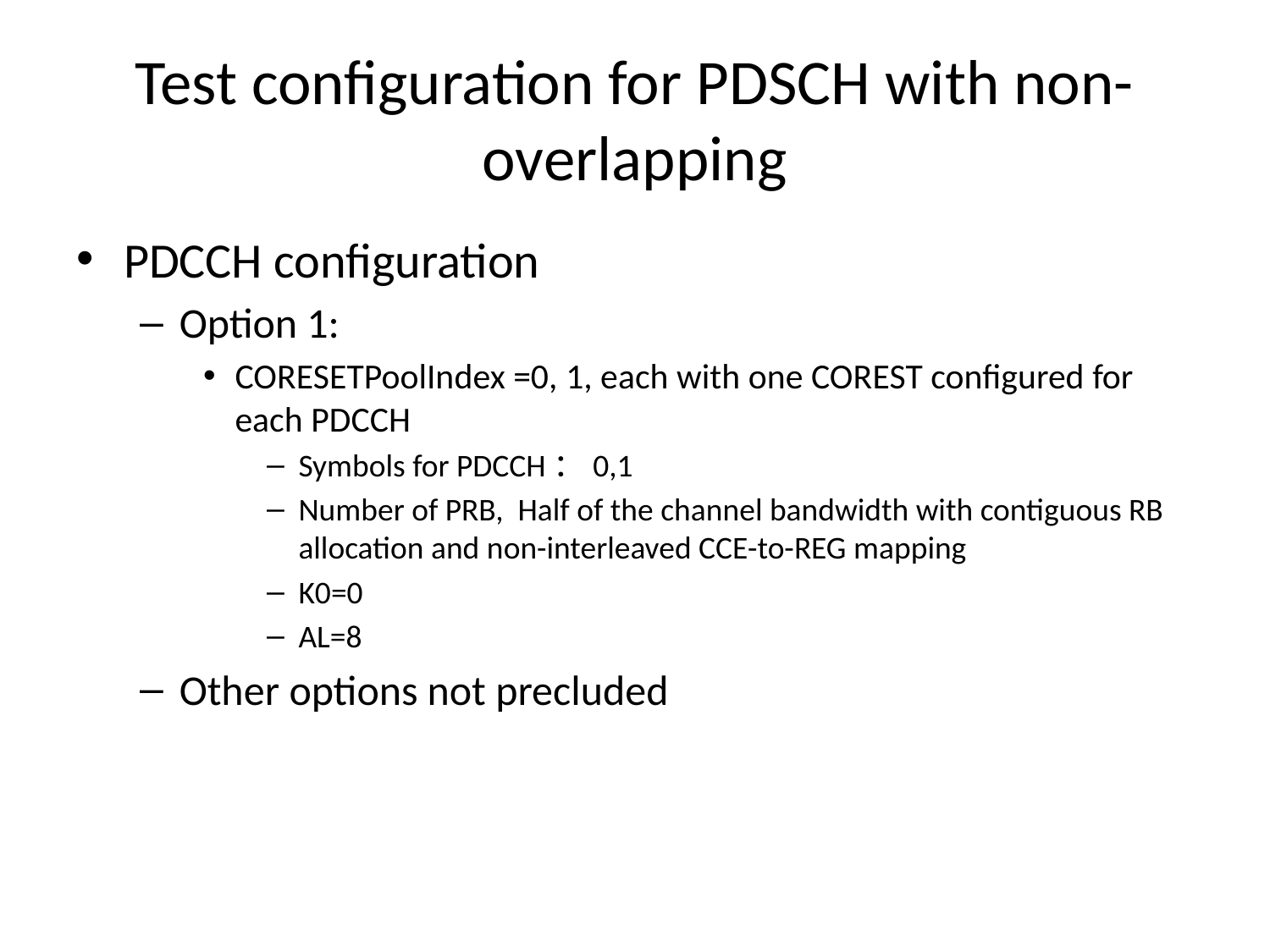

# Test configuration for PDSCH with non-overlapping
PDCCH configuration
Option 1:
CORESETPoolIndex =0, 1, each with one COREST configured for each PDCCH
Symbols for PDCCH：0,1
Number of PRB,  Half of the channel bandwidth with contiguous RB allocation and non-interleaved CCE-to-REG mapping
K0=0
AL=8
Other options not precluded